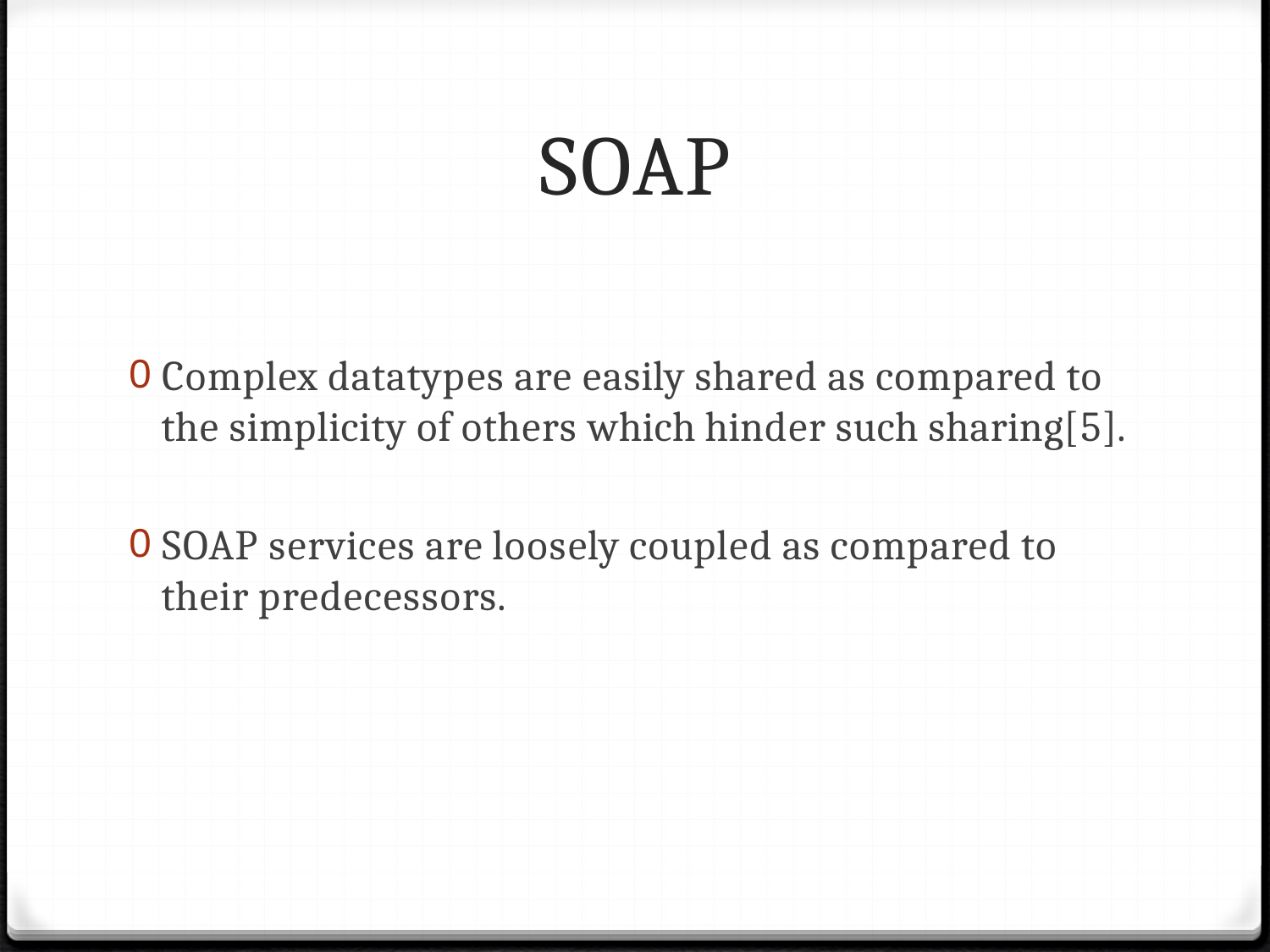

# SOAP

Complex datatypes are easily shared as compared to the simplicity of others which hinder such sharing[5].

SOAP services are loosely coupled as compared to their predecessors.